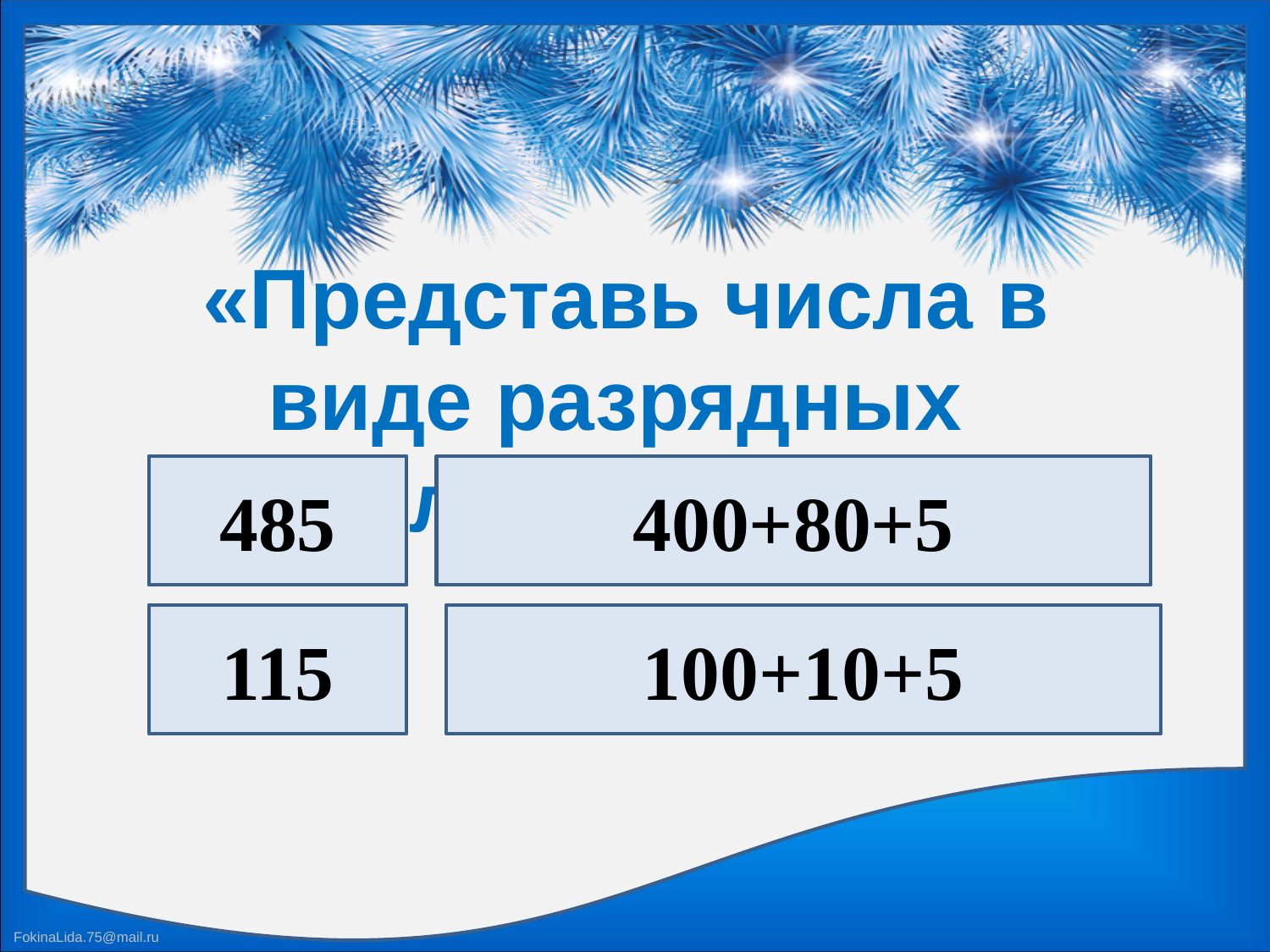

«Представь числа в виде разрядных слагаемых»

485

400+80+5

115

100+10+5